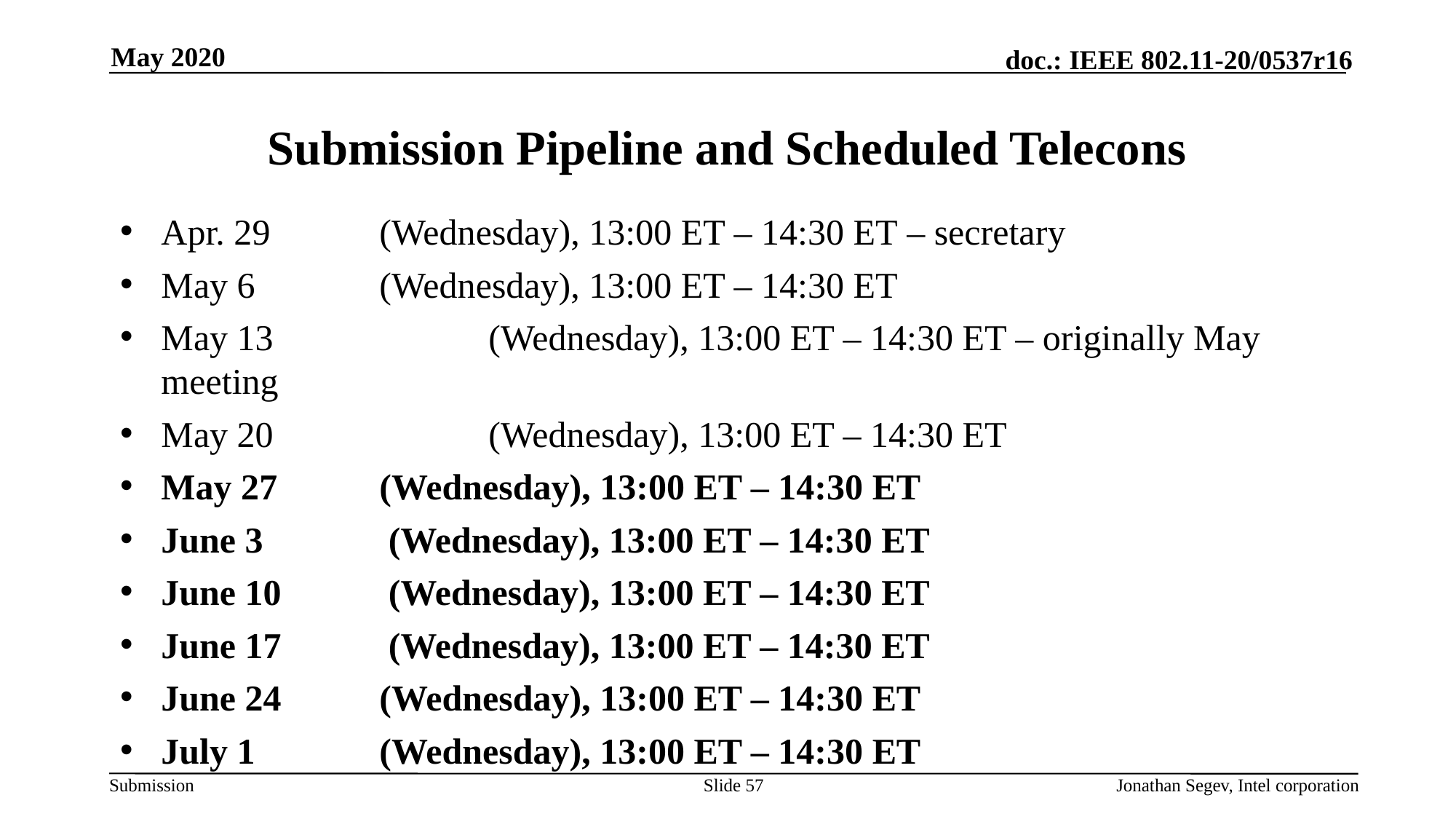

May 2020
# Submission Pipeline and Scheduled Telecons
Apr. 29  	(Wednesday), 13:00 ET – 14:30 ET – secretary
May 6 		(Wednesday), 13:00 ET – 14:30 ET
May 13	 	(Wednesday), 13:00 ET – 14:30 ET – originally May meeting
May 20	 	(Wednesday), 13:00 ET – 14:30 ET
May 27 	(Wednesday), 13:00 ET – 14:30 ET
June 3		 (Wednesday), 13:00 ET – 14:30 ET
June 10	 (Wednesday), 13:00 ET – 14:30 ET
June 17	 (Wednesday), 13:00 ET – 14:30 ET
June 24 	(Wednesday), 13:00 ET – 14:30 ET
July 1		(Wednesday), 13:00 ET – 14:30 ET
Slide 57
Jonathan Segev, Intel corporation